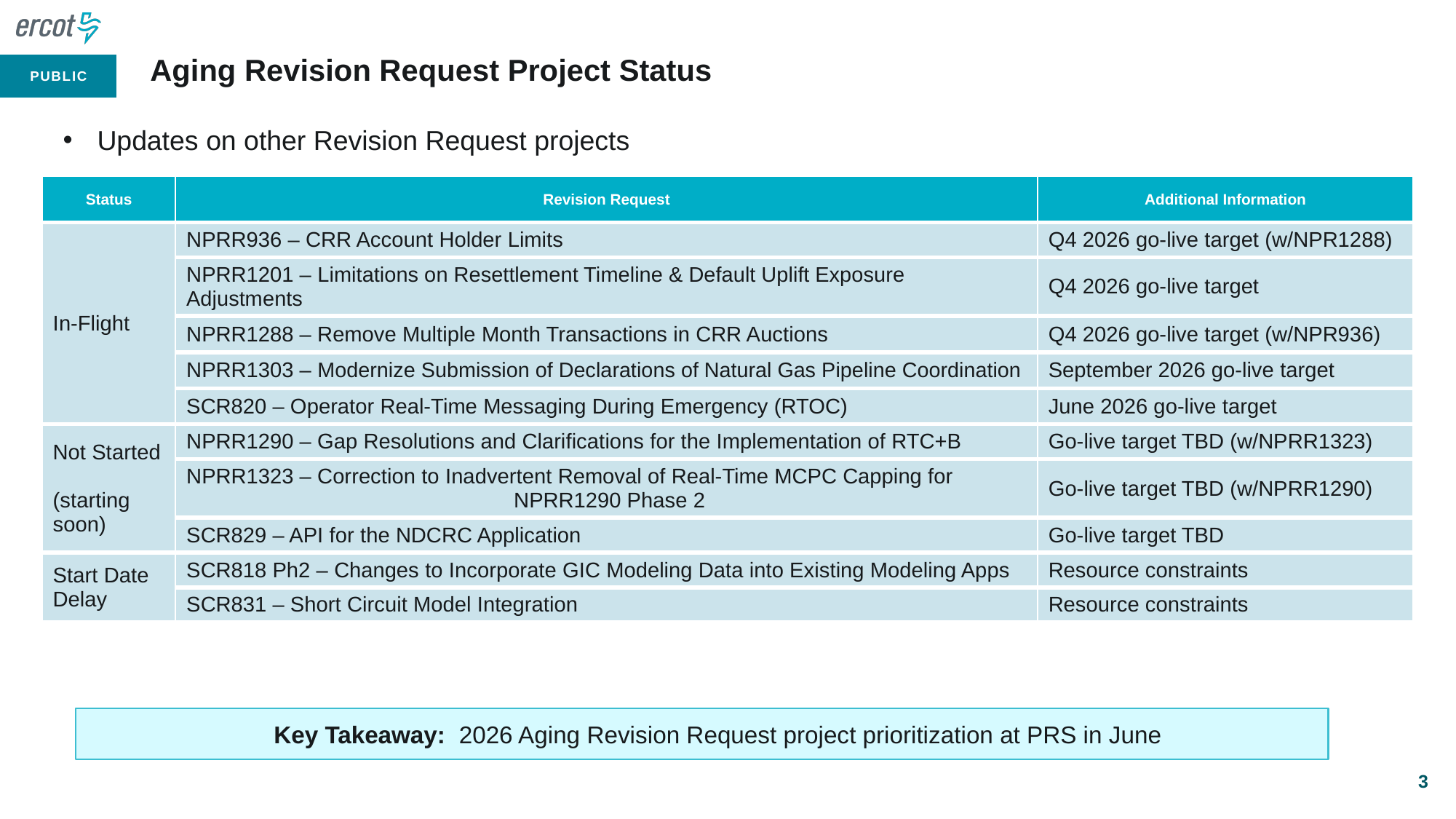

# Aging Revision Request Project Status
Updates on other Revision Request projects
| Status | Revision Request | Additional Information |
| --- | --- | --- |
| In-Flight | NPRR936 – CRR Account Holder Limits | Q4 2026 go-live target (w/NPR1288) |
|  | NPRR1201 – Limitations on Resettlement Timeline & Default Uplift Exposure Adjustments | Q4 2026 go-live target |
|  | NPRR1288 – Remove Multiple Month Transactions in CRR Auctions | Q4 2026 go-live target (w/NPR936) |
|  | NPRR1303 – Modernize Submission of Declarations of Natural Gas Pipeline Coordination | September 2026 go-live target |
|  | SCR820 – Operator Real-Time Messaging During Emergency (RTOC) | June 2026 go-live target |
| Not Started (starting soon) | NPRR1290 – Gap Resolutions and Clarifications for the Implementation of RTC+B | Go-live target TBD (w/NPRR1323) |
|  | NPRR1323 – Correction to Inadvertent Removal of Real-Time MCPC Capping for NPRR1290 Phase 2 | Go-live target TBD (w/NPRR1290) |
|  | SCR829 – API for the NDCRC Application | Go-live target TBD |
| Start Date Delay | SCR818 Ph2 – Changes to Incorporate GIC Modeling Data into Existing Modeling Apps | Resource constraints |
|  | SCR831 – Short Circuit Model Integration | Resource constraints |
Key Takeaway:  2026 Aging Revision Request project prioritization at PRS in June

3